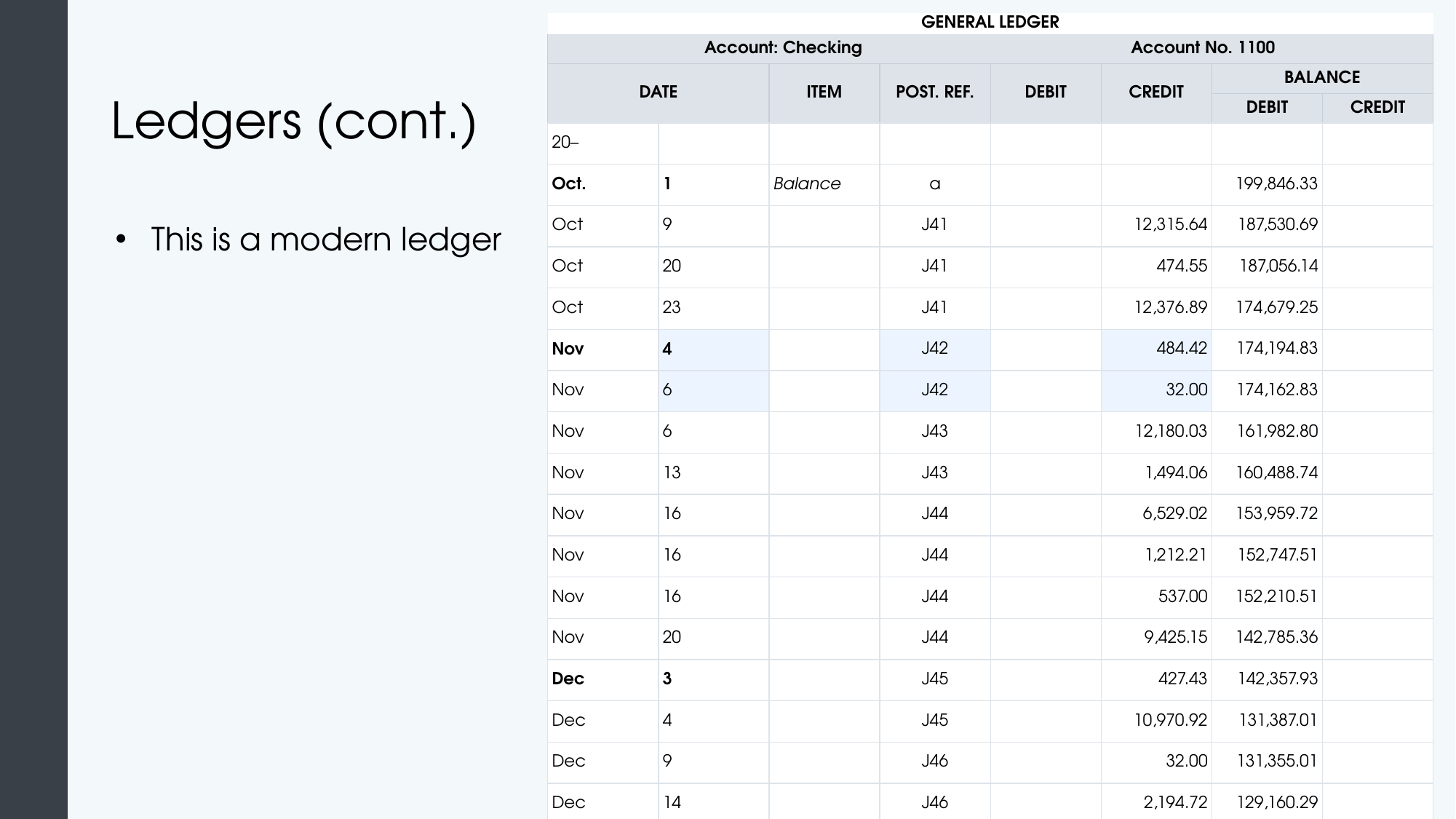

| GENERAL LEDGER |  |  |  |  |  |  |  |
| --- | --- | --- | --- | --- | --- | --- | --- |
| Account: Checking Account No. 1100 |  |  |  |  |  |  |  |
| DATE |  | ITEM | POST. REF. | DEBIT | CREDIT | BALANCE |  |
|  |  |  |  |  |  | DEBIT | CREDIT |
| 20– |  |  |  |  |  |  |  |
| Oct. | 1 | Balance | a |  |  | 199,846.33 |  |
| Oct | 9 |  | J41 |  | 12,315.64 | 187,530.69 |  |
| Oct | 20 |  | J41 |  | 474.55 | 187,056.14 |  |
| Oct | 23 |  | J41 |  | 12,376.89 | 174,679.25 |  |
| Nov | 4 |  | J42 |  | 484.42 | 174,194.83 |  |
| Nov | 6 |  | J42 |  | 32.00 | 174,162.83 |  |
| Nov | 6 |  | J43 |  | 12,180.03 | 161,982.80 |  |
| Nov | 13 |  | J43 |  | 1,494.06 | 160,488.74 |  |
| Nov | 16 |  | J44 |  | 6,529.02 | 153,959.72 |  |
| Nov | 16 |  | J44 |  | 1,212.21 | 152,747.51 |  |
| Nov | 16 |  | J44 |  | 537.00 | 152,210.51 |  |
| Nov | 20 |  | J44 |  | 9,425.15 | 142,785.36 |  |
| Dec | 3 |  | J45 |  | 427.43 | 142,357.93 |  |
| Dec | 4 |  | J45 |  | 10,970.92 | 131,387.01 |  |
| Dec | 9 |  | J46 |  | 32.00 | 131,355.01 |  |
| Dec | 14 |  | J46 |  | 2,194.72 | 129,160.29 |  |
| Dec | 15 |  | J46 |  | 6,651.26 | 122,509.03 |  |
| Dec | 15 |  | J46 |  | 1,219.11 | 121,289.92 |  |
| Dec | 18 |  | J46 |  | 482.76 | 120,807.16 |  |
| Dec | 18 |  | J46 |  | 14.70 | 120,792.46 |  |
| Dec | 18 |  | J46 |  | 52,905.17 | 67,887.29 |  |
# Ledgers (cont.)

This is a modern ledger